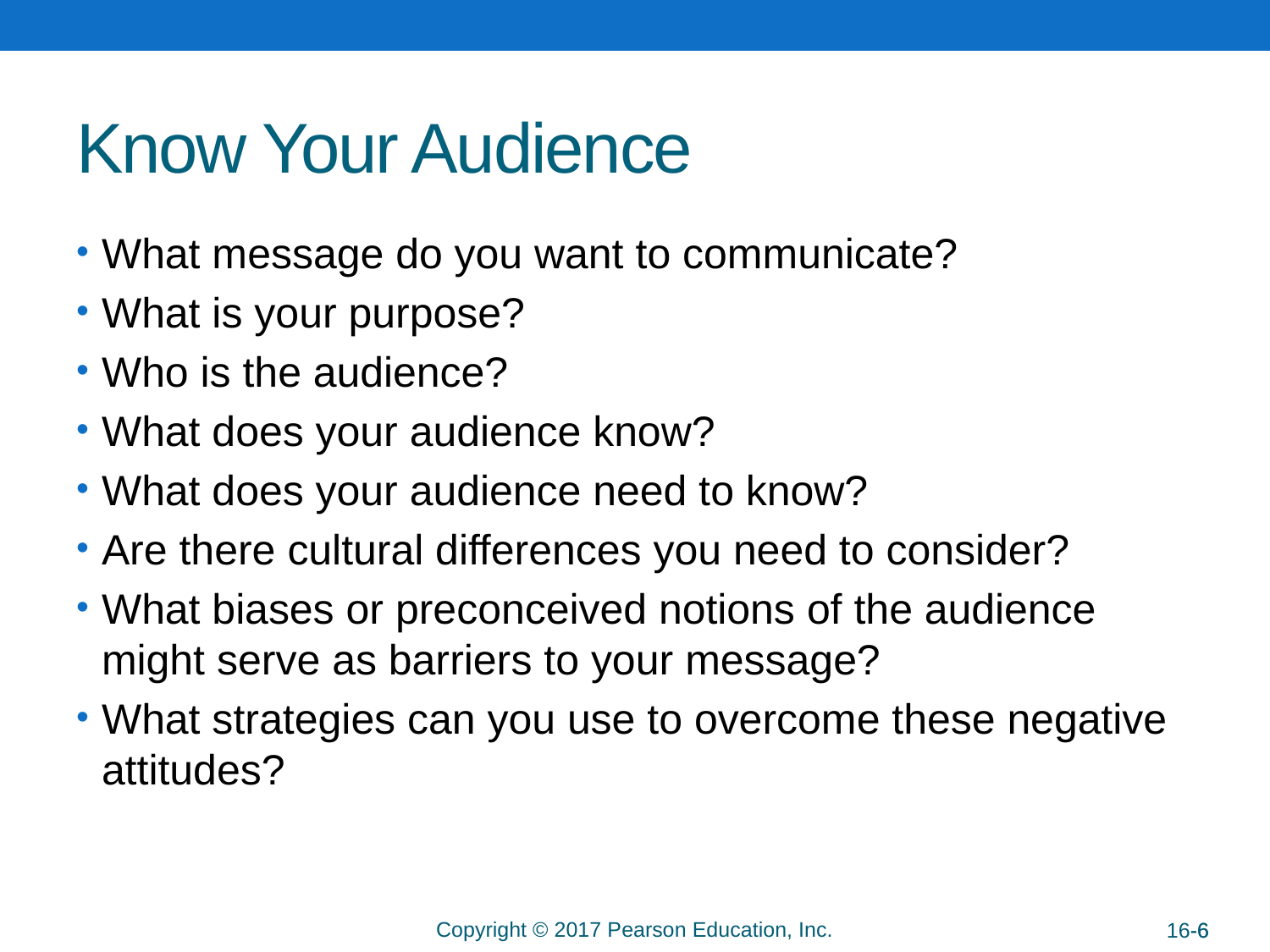

# Know Your Audience
What message do you want to communicate?
What is your purpose?
Who is the audience?
What does your audience know?
What does your audience need to know?
Are there cultural differences you need to consider?
What biases or preconceived notions of the audience might serve as barriers to your message?
What strategies can you use to overcome these negative attitudes?